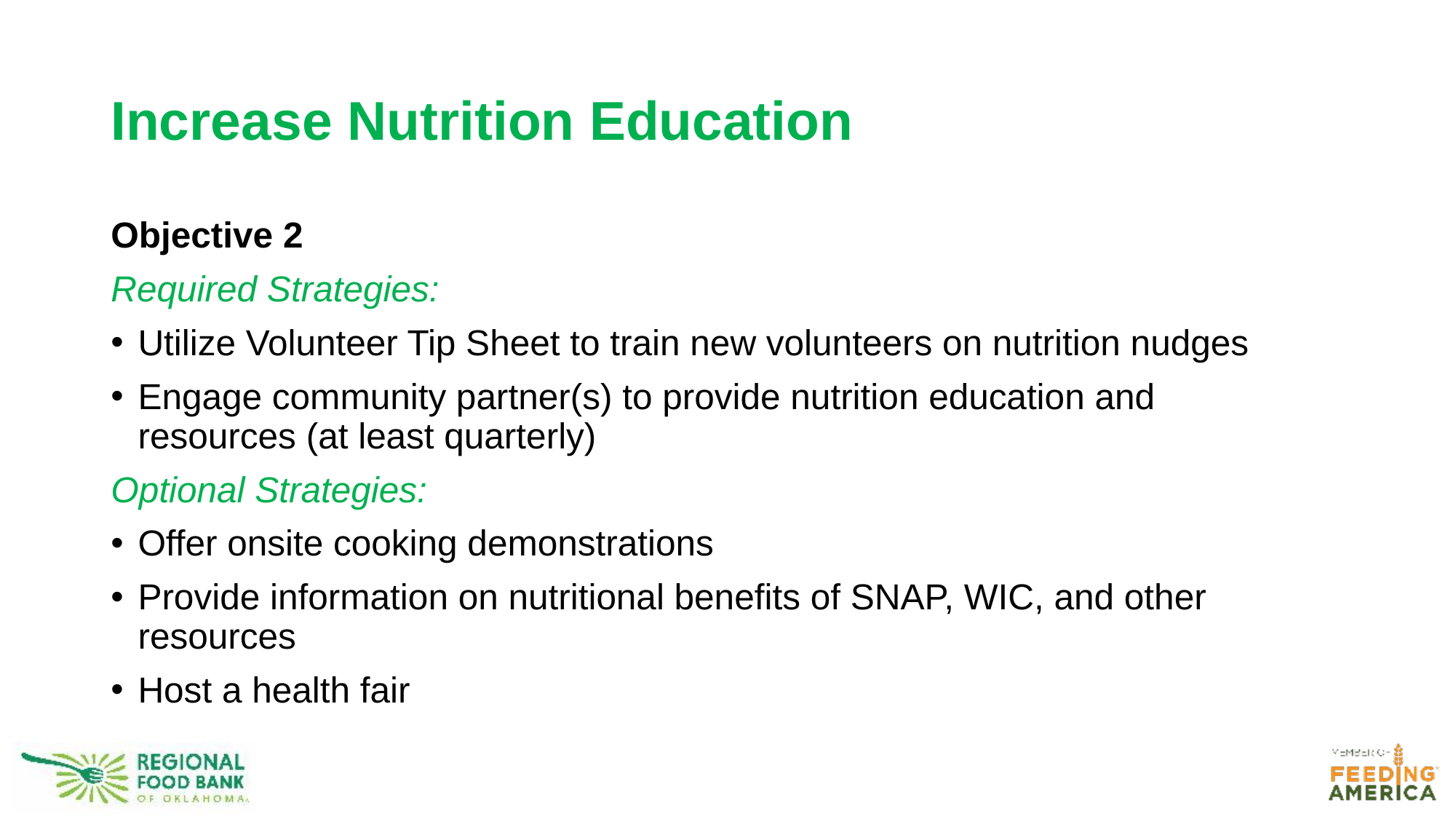

# Increase Nutrition Education
Objective 2
Required Strategies:
Utilize Volunteer Tip Sheet to train new volunteers on nutrition nudges
Engage community partner(s) to provide nutrition education and resources (at least quarterly)
Optional Strategies:
Offer onsite cooking demonstrations
Provide information on nutritional benefits of SNAP, WIC, and other resources
Host a health fair